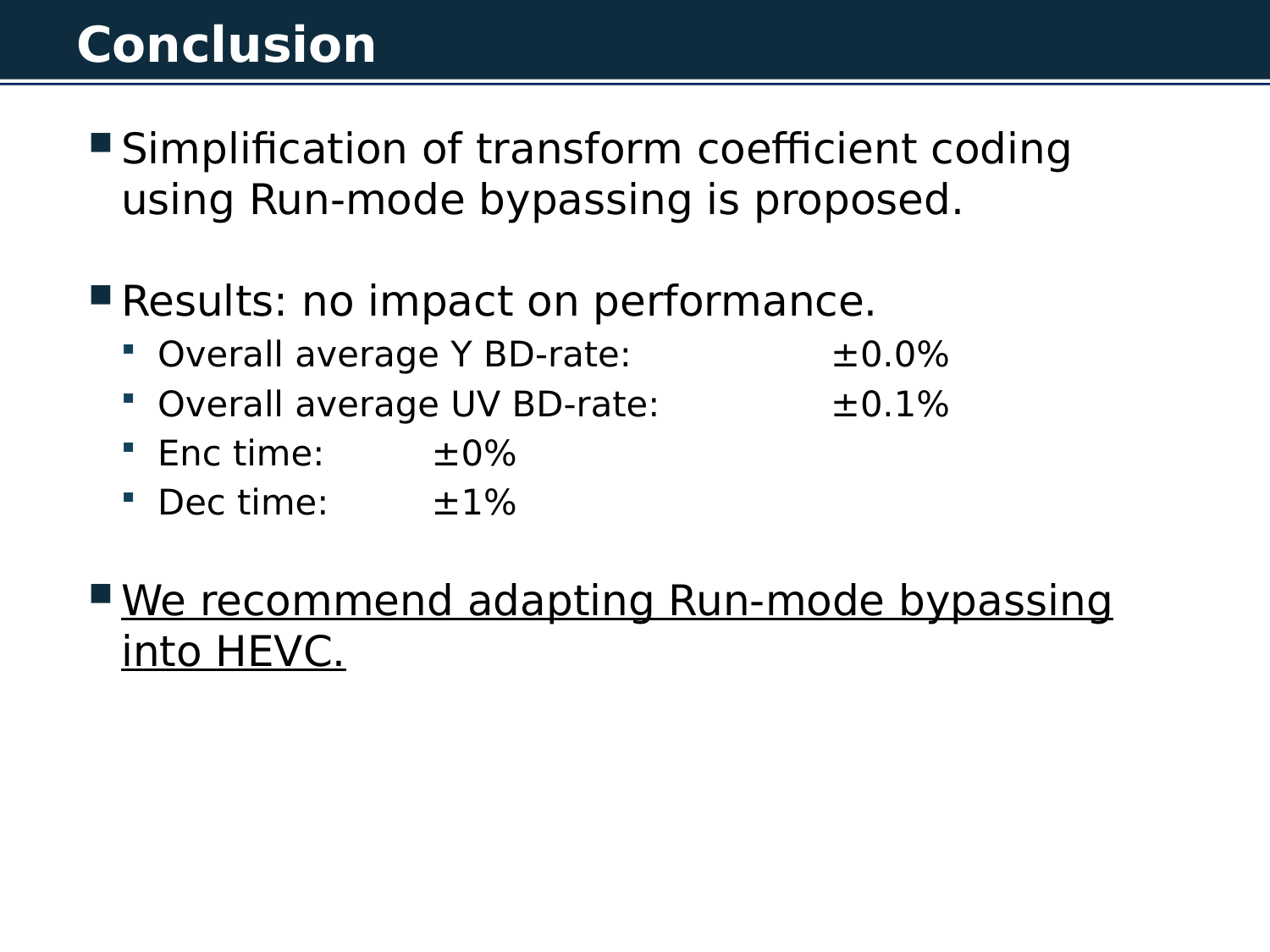

# Conclusion
Simplification of transform coefficient coding using Run-mode bypassing is proposed.

Results: no impact on performance.
Overall average Y BD-rate:	±0.0%
Overall average UV BD-rate:	±0.1%
Enc time:	±0%
Dec time:	±1%

We recommend adapting Run-mode bypassing into HEVC.